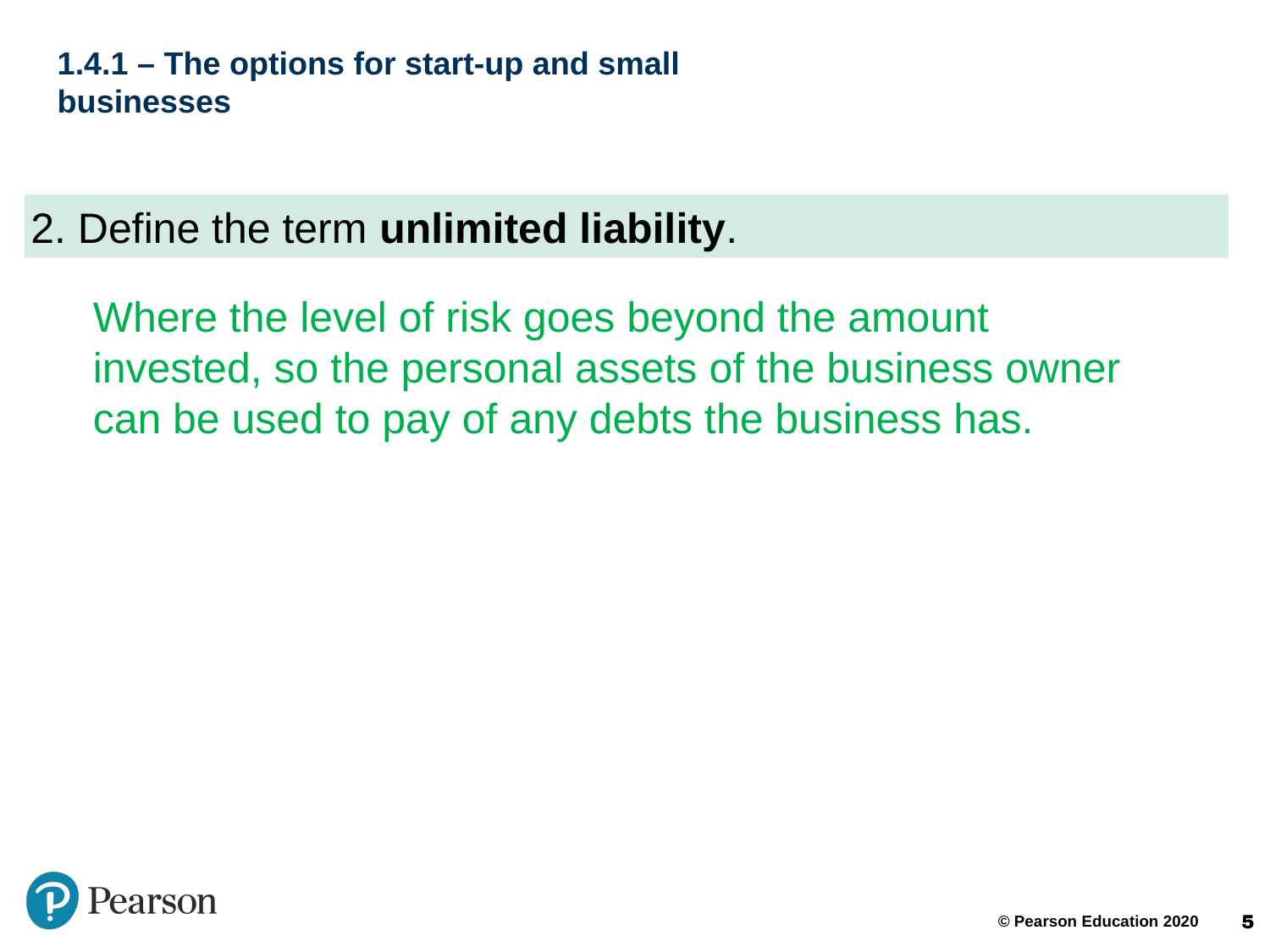

# 1.4.1 – The options for start-up and small businesses
2. Define the term unlimited liability.
Where the level of risk goes beyond the amount invested, so the personal assets of the business owner can be used to pay of any debts the business has.

5